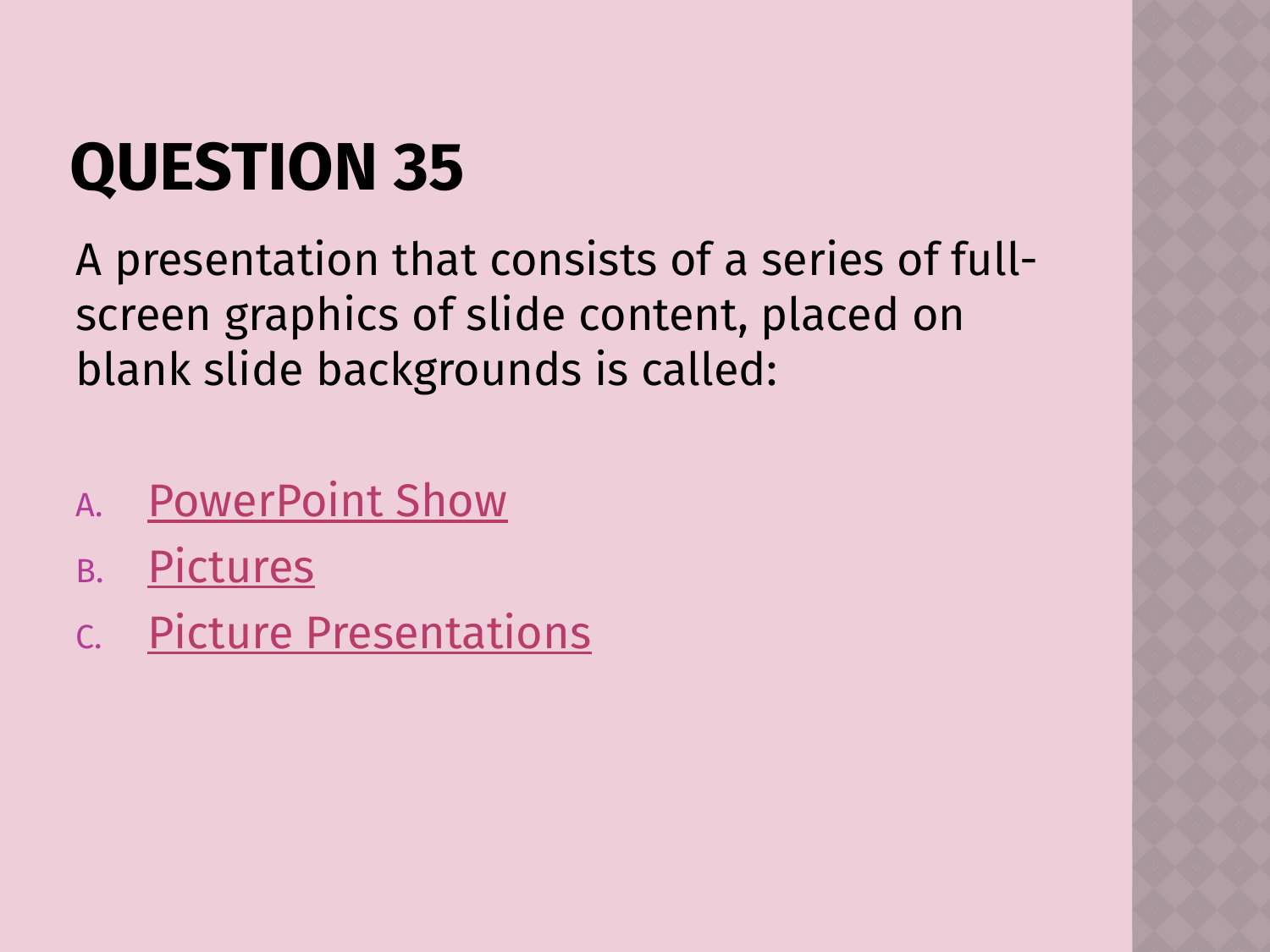

# Question 35
A presentation that consists of a series of full-screen graphics of slide content, placed on blank slide backgrounds is called:

PowerPoint Show
Pictures
Picture Presentations